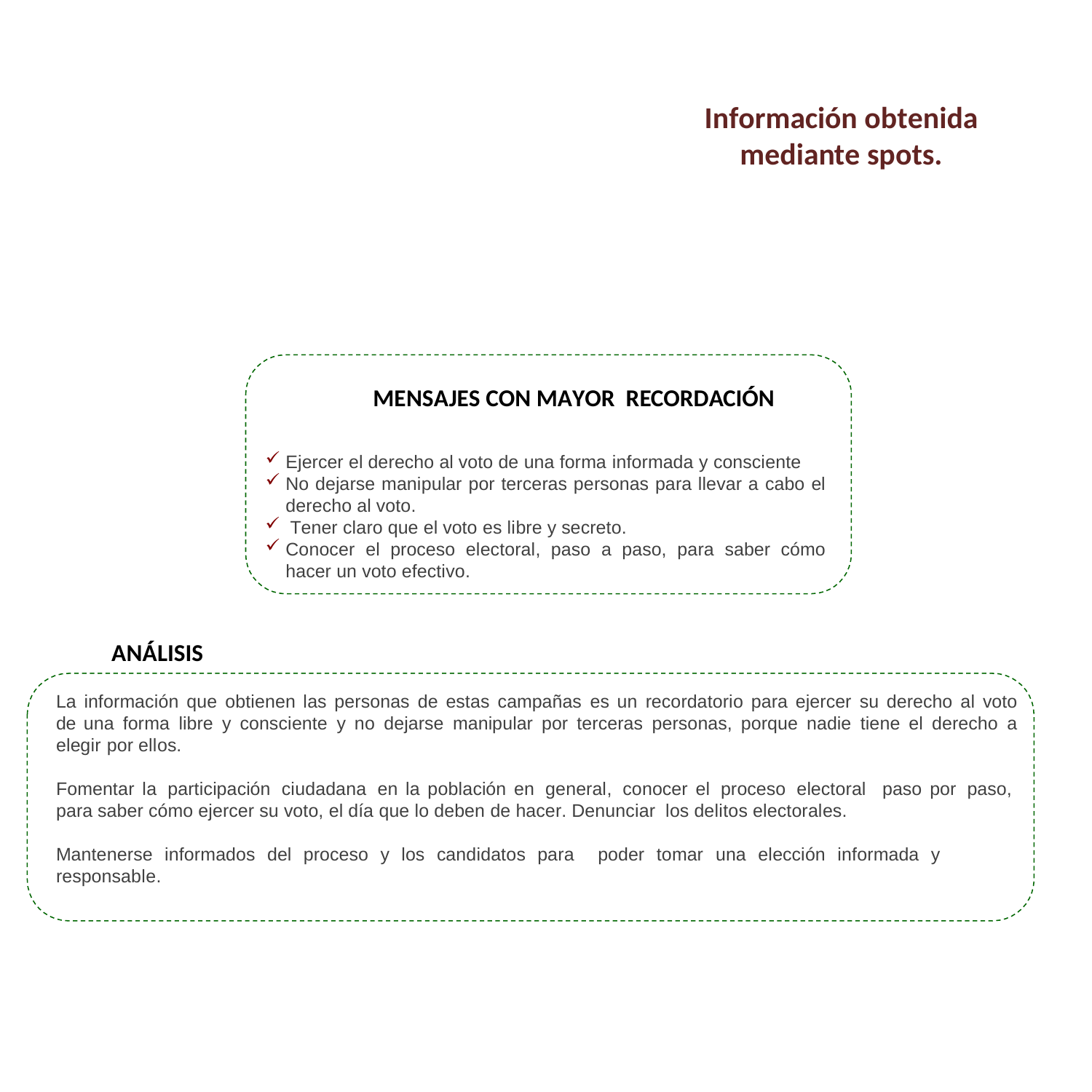

# Información obtenida mediante spots.

MENSAJES CON MAYOR  RECORDACIÓN

Ejercer el derecho al voto de una forma informada y consciente
No dejarse manipular por terceras personas para llevar a cabo el derecho al voto.
Tener claro que el voto es libre y secreto.
Conocer  el  proceso  electoral,  paso  a  paso,  para  saber  cómo hacer un voto efectivo.

ANÁLISIS

La información que obtienen las personas de estas campañas es un recordatorio para ejercer su derecho al voto de una forma libre y consciente y no dejarse manipular por terceras personas, porque nadie tiene el derecho a elegir por ellos.

Fomentar la  participación  ciudadana  en la población en  general,  conocer el  proceso  electoral   paso por  paso,  para saber cómo ejercer su voto, el día que lo deben de hacer. Denunciar  los delitos electorales.

Mantenerse informados del proceso y los candidatos para  poder tomar una elección informada y  responsable.